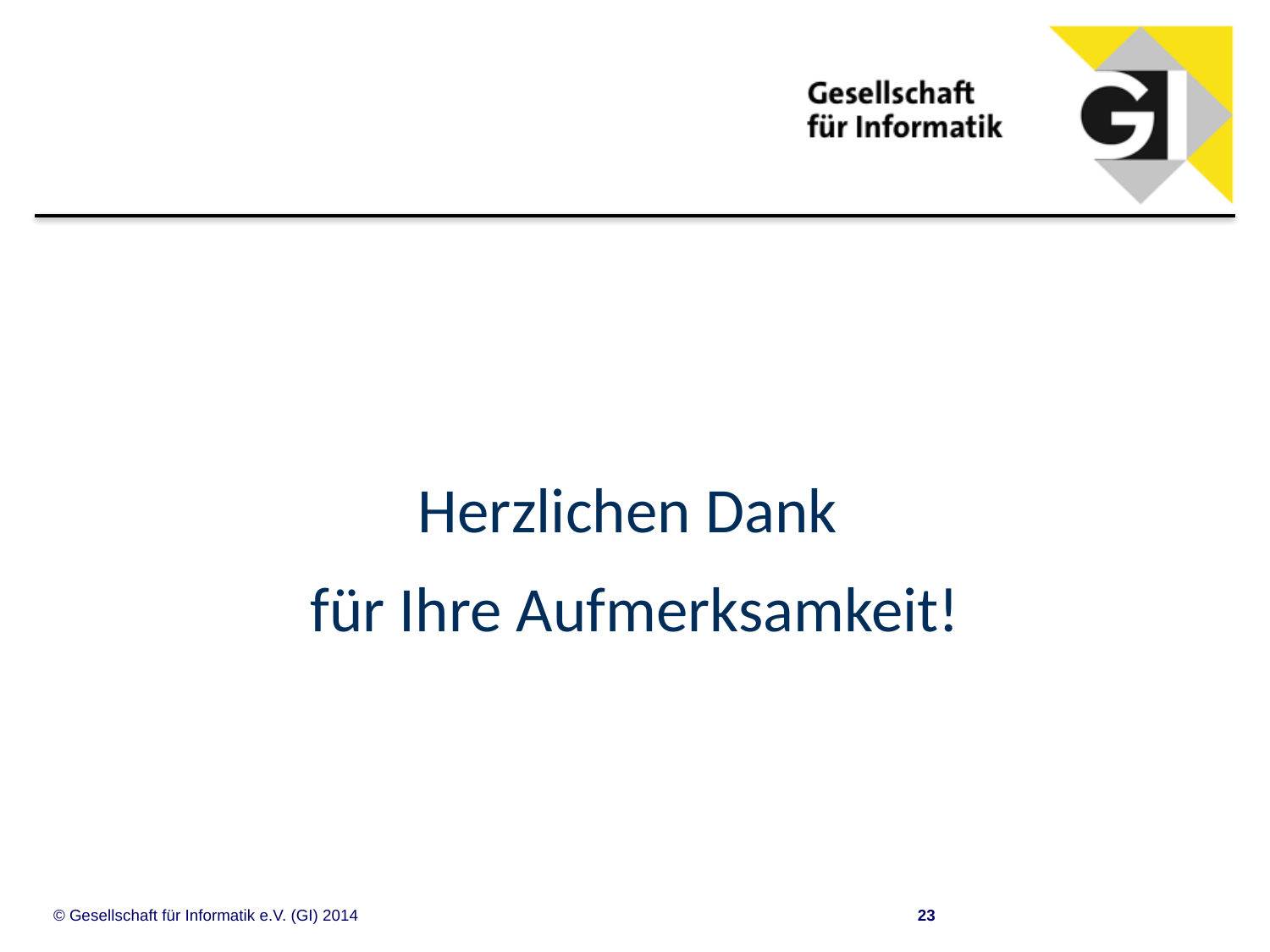

#

Herzlichen Dank
für Ihre Aufmerksamkeit!

© Gesellschaft für Informatik e.V. (GI) 2014
23